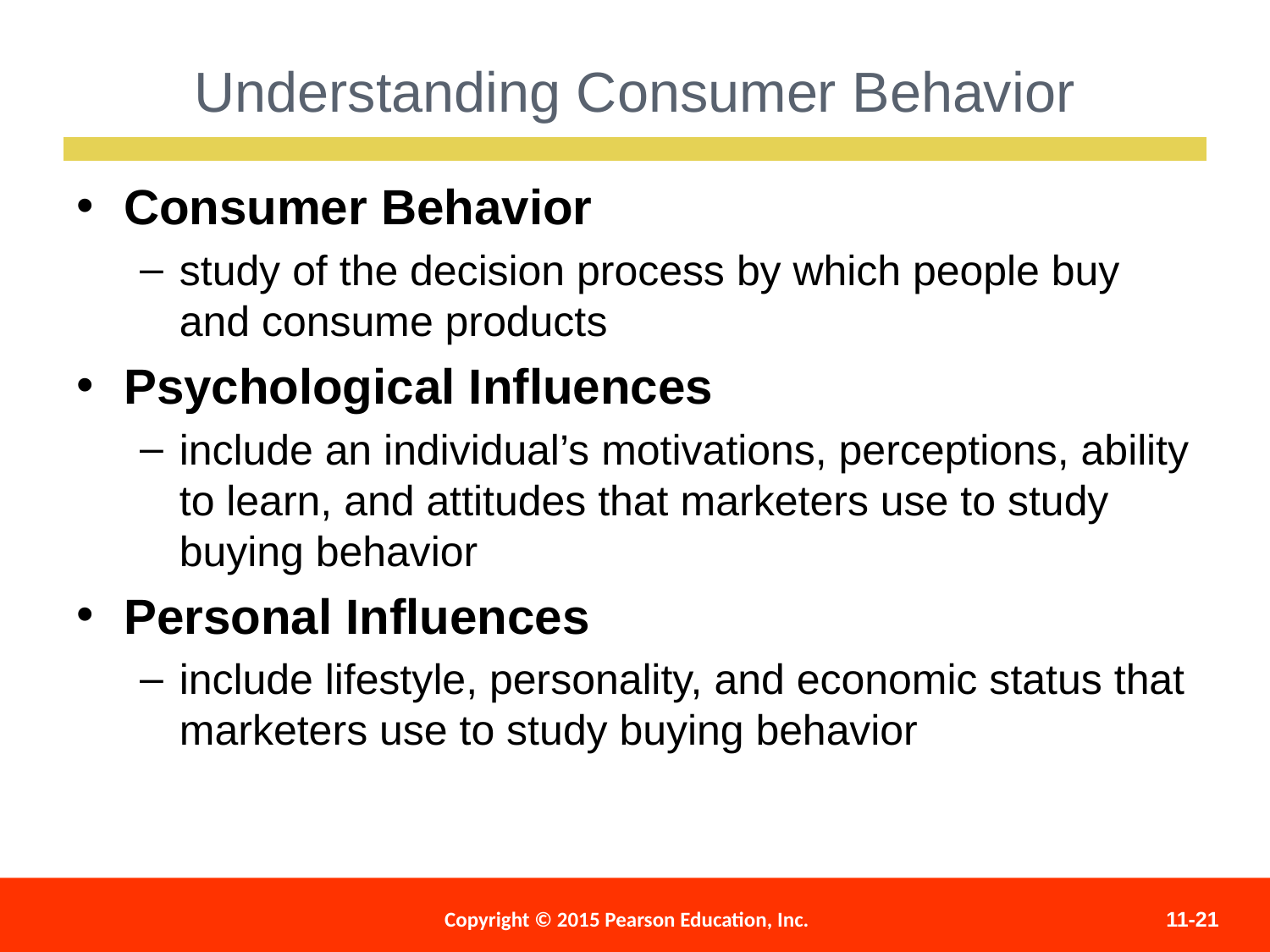

Understanding Consumer Behavior
Consumer Behavior
study of the decision process by which people buy and consume products
Psychological Influences
include an individual’s motivations, perceptions, ability to learn, and attitudes that marketers use to study buying behavior
Personal Influences
include lifestyle, personality, and economic status that marketers use to study buying behavior